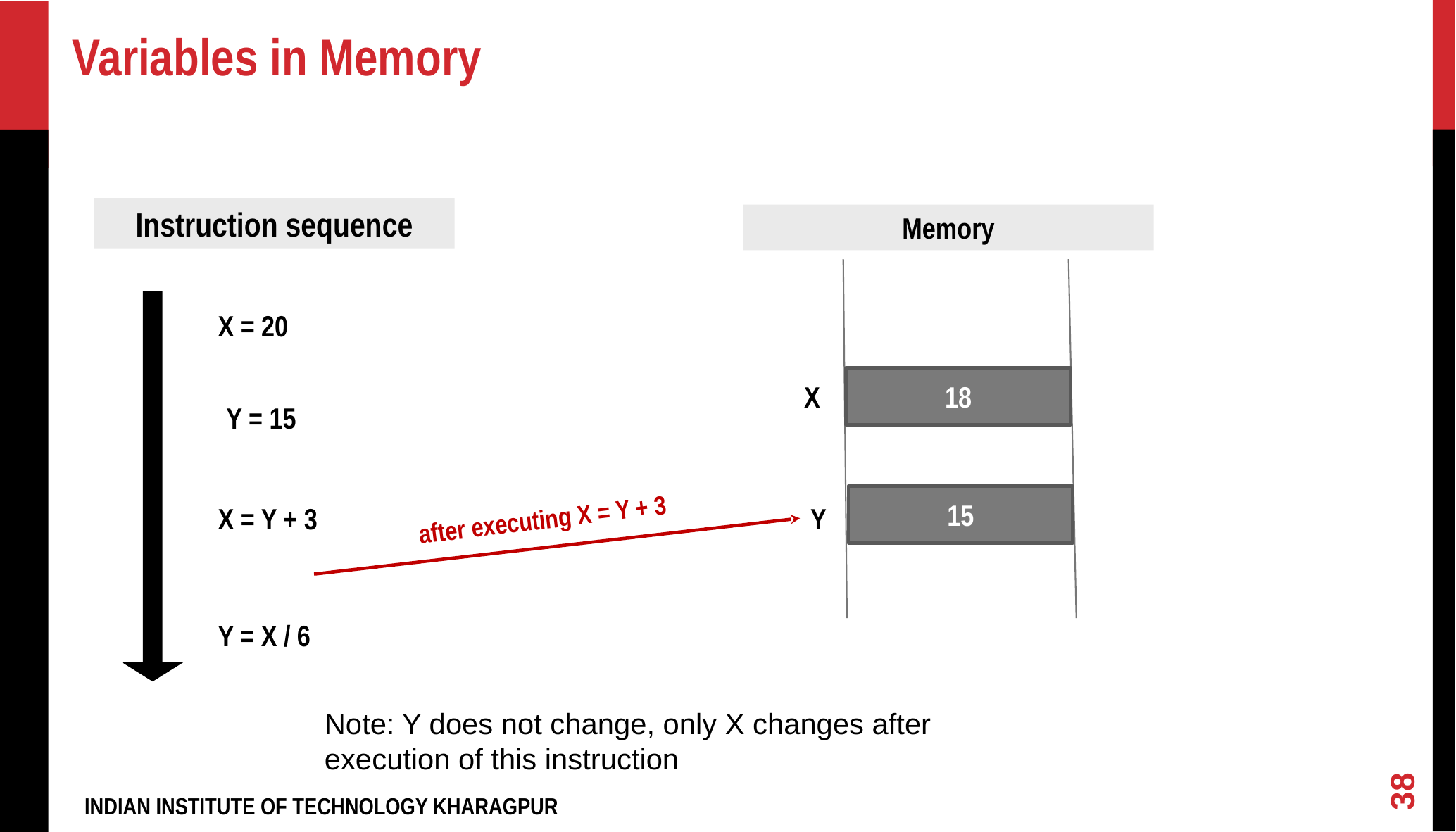

Variables in Memory
Instruction sequence
Memory

X = 20
18
X
Y = 15
15
X = Y + 3
Y
after executing X = Y + 3

Y = X / 6
Note: Y does not change, only X changes after execution of this instruction
38
INDIAN INSTITUTE OF TECHNOLOGY KHARAGPUR